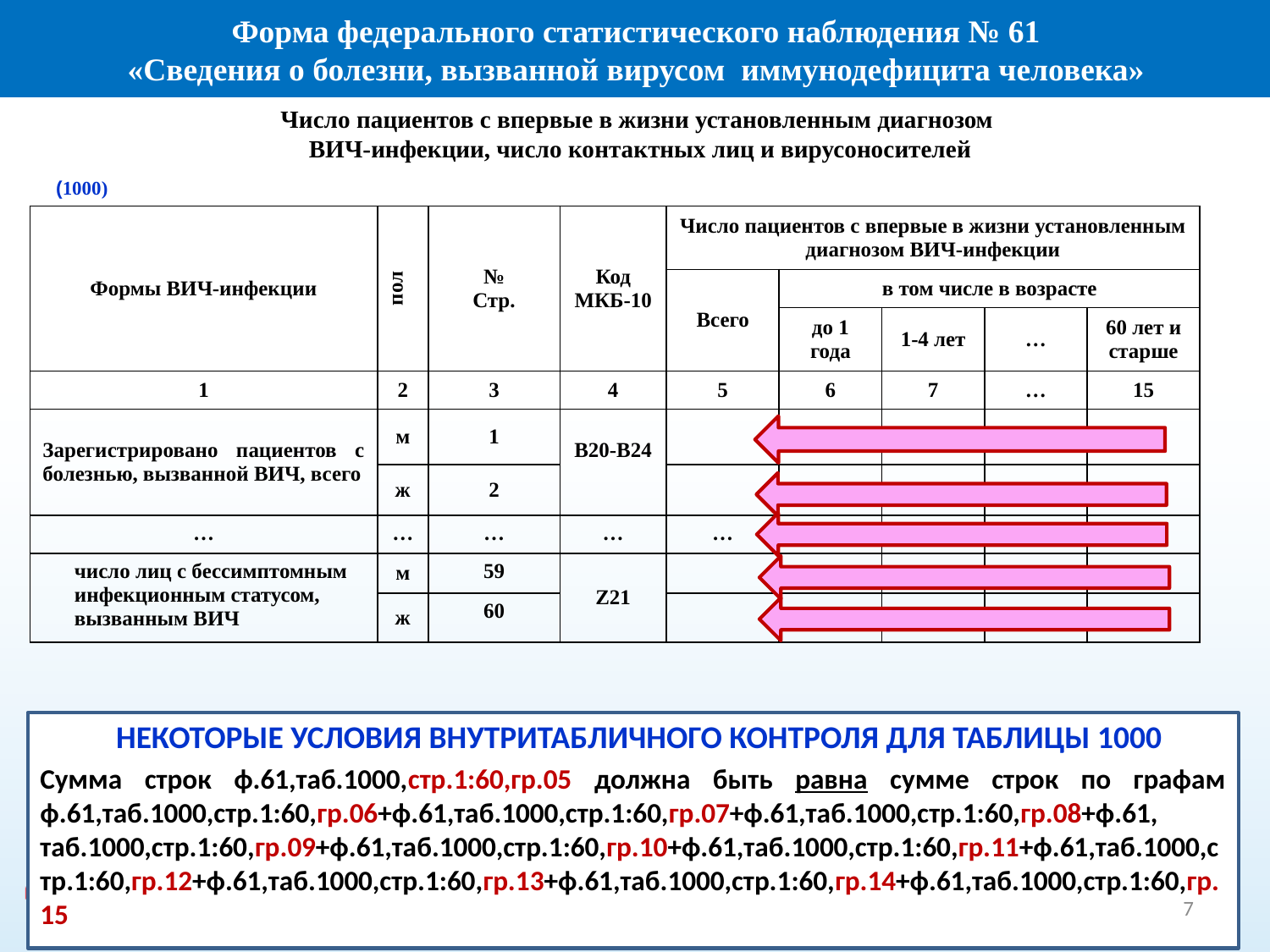

Форма федерального статистического наблюдения № 61
 «Сведения о болезни, вызванной вирусом  иммунодефицита человека»
Число пациентов с впервые в жизни установленным диагнозом
ВИЧ-инфекции, число контактных лиц и вирусоносителей
 (1000)
| Формы ВИЧ-инфекции | пол | № Стр. | Код МКБ-10 | Число пациентов с впервые в жизни установленным диагнозом ВИЧ-инфекции |  |  |  |  |
| --- | --- | --- | --- | --- | --- | --- | --- | --- |
|  |  |  |  | Всего | в том числе в возрасте |  |  |  |
|  |  |  |  |  | до 1 года | 1-4 лет | … | 60 лет и старше |
| 1 | 2 | 3 | 4 | 5 | 6 | 7 | … | 15 |
| Зарегистрировано пациентов с болезнью, вызванной ВИЧ, всего | м | 1 | В20-В24 |  |  |  |  |  |
|  | ж | 2 |  |  |  |  |  |  |
| … | … | … | … | … | … | … | … | … |
| число лиц с бессимптомным инфекционным статусом, вызванным ВИЧ | м | 59 | Z21 |  |  |  |  |  |
|  | ж | 60 |  |  |  |  |  |  |

НЕКОТОРЫЕ УСЛОВИЯ ВНУТРИТАБЛИЧНОГО КОНТРОЛЯ ДЛЯ ТАБЛИЦЫ 1000

Сумма строк ф.61,таб.1000,стр.1:60,гр.05 должна быть равна сумме строк по графам ф.61,таб.1000,стр.1:60,гр.06+ф.61,таб.1000,стр.1:60,гр.07+ф.61,таб.1000,стр.1:60,гр.08+ф.61,
таб.1000,стр.1:60,гр.09+ф.61,таб.1000,стр.1:60,гр.10+ф.61,таб.1000,стр.1:60,гр.11+ф.61,таб.1000,стр.1:60,гр.12+ф.61,таб.1000,стр.1:60,гр.13+ф.61,таб.1000,стр.1:60,гр.14+ф.61,таб.1000,стр.1:60,гр.15

7